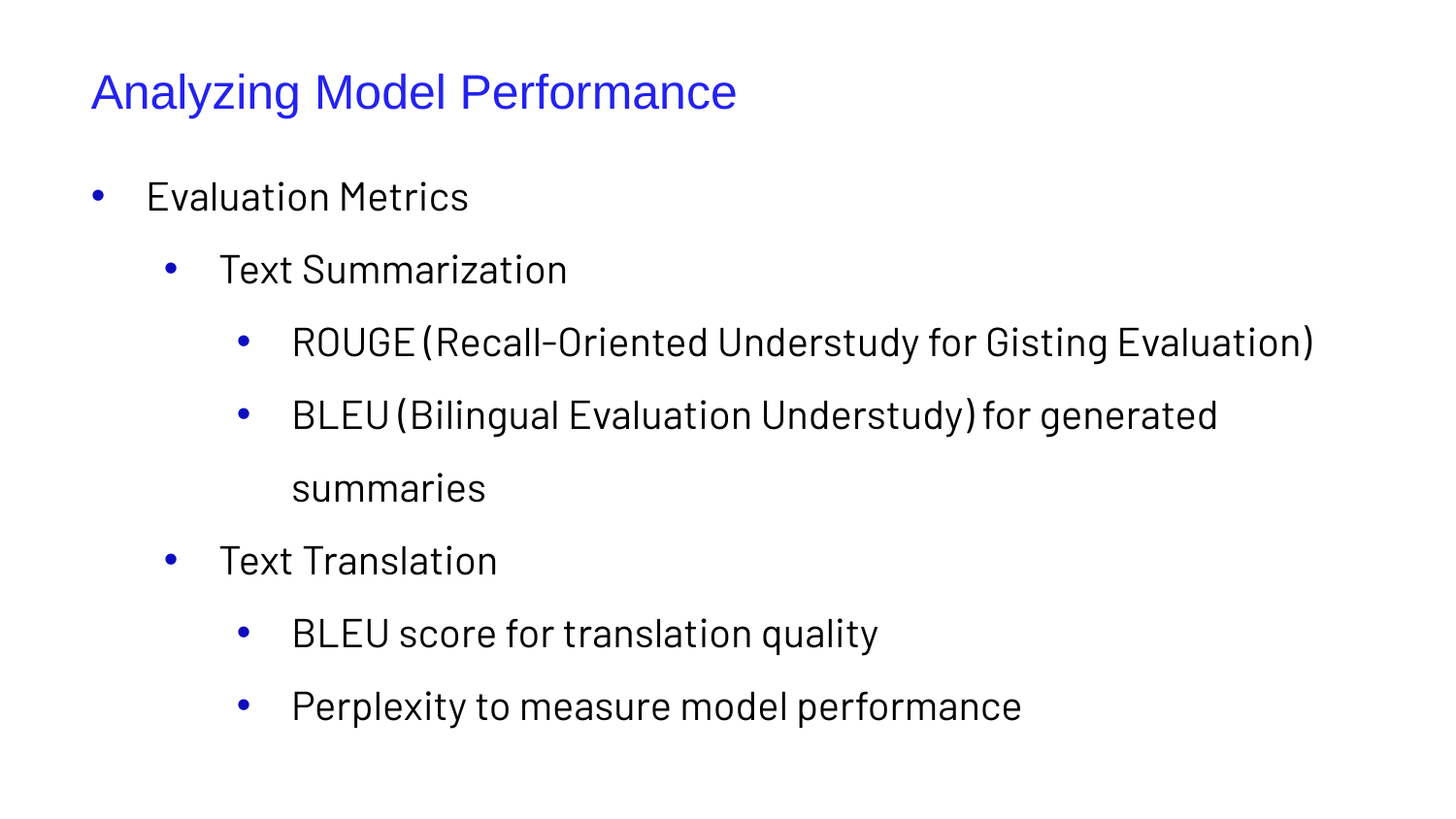

Analyzing Model Performance
Evaluation Metrics
Text Summarization
ROUGE (Recall-Oriented Understudy for Gisting Evaluation)
BLEU (Bilingual Evaluation Understudy) for generated summaries
Text Translation
BLEU score for translation quality
Perplexity to measure model performance